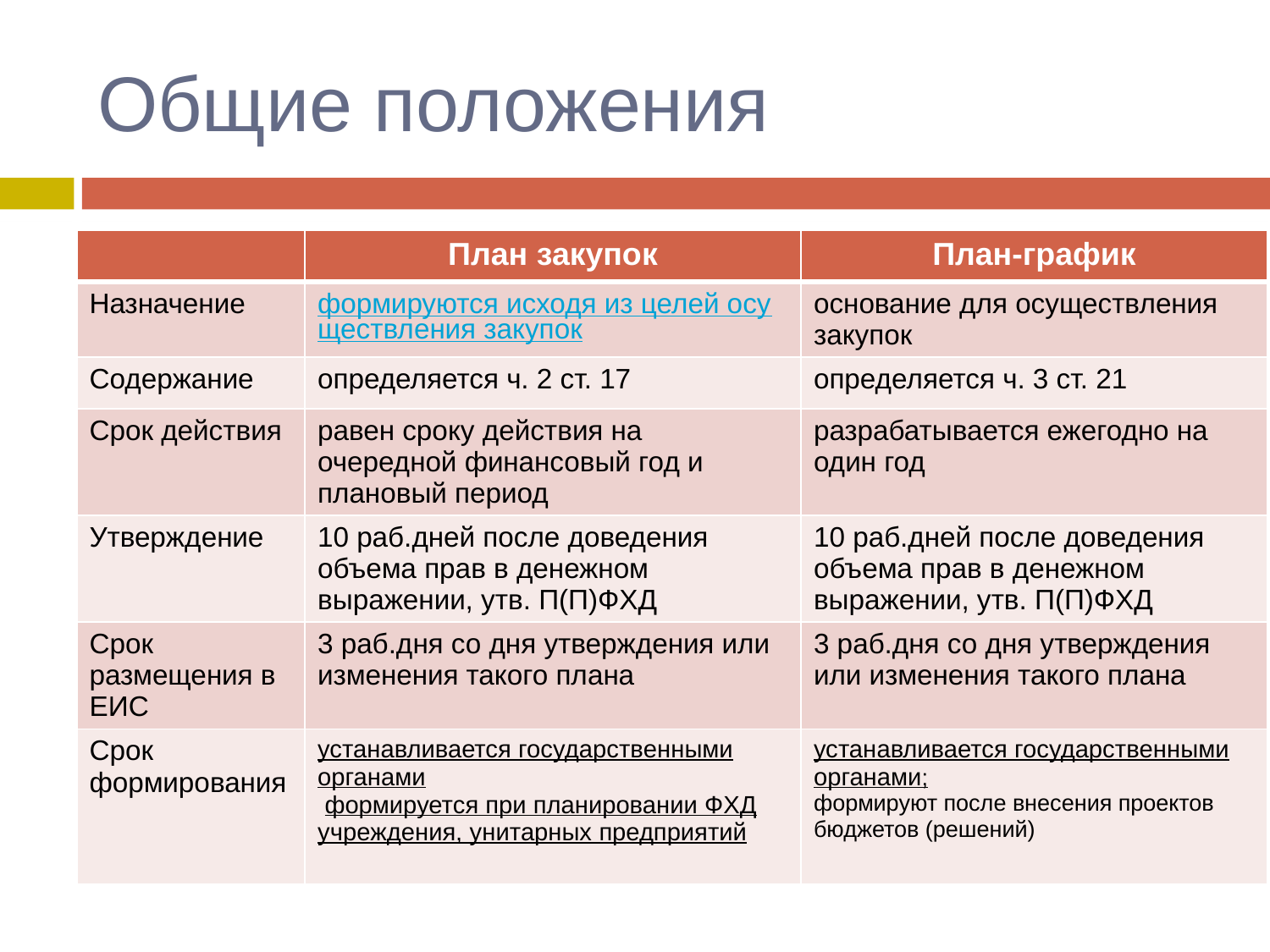

# Общие положения

|  | План закупок | План-график |
| --- | --- | --- |
| Назначение | формируются исходя из целей осуществления закупок | основание для осуществления закупок |
| Содержание | определяется ч. 2 ст. 17 | определяется ч. 3 ст. 21 |
| Срок действия | равен сроку действия на очередной финансовый год и плановый период | разрабатывается ежегодно на один год |
| Утверждение | 10 раб.дней после доведения объема прав в денежном выражении, утв. П(П)ФХД | 10 раб.дней после доведения объема прав в денежном выражении, утв. П(П)ФХД |
| Срок размещения в ЕИС | 3 раб.дня со дня утверждения или изменения такого плана | 3 раб.дня со дня утверждения или изменения такого плана |
| Срок формирования | устанавливается государственными органами формируется при планировании ФХД учреждения, унитарных предприятий | устанавливается государственными органами; формируют после внесения проектов бюджетов (решений) |